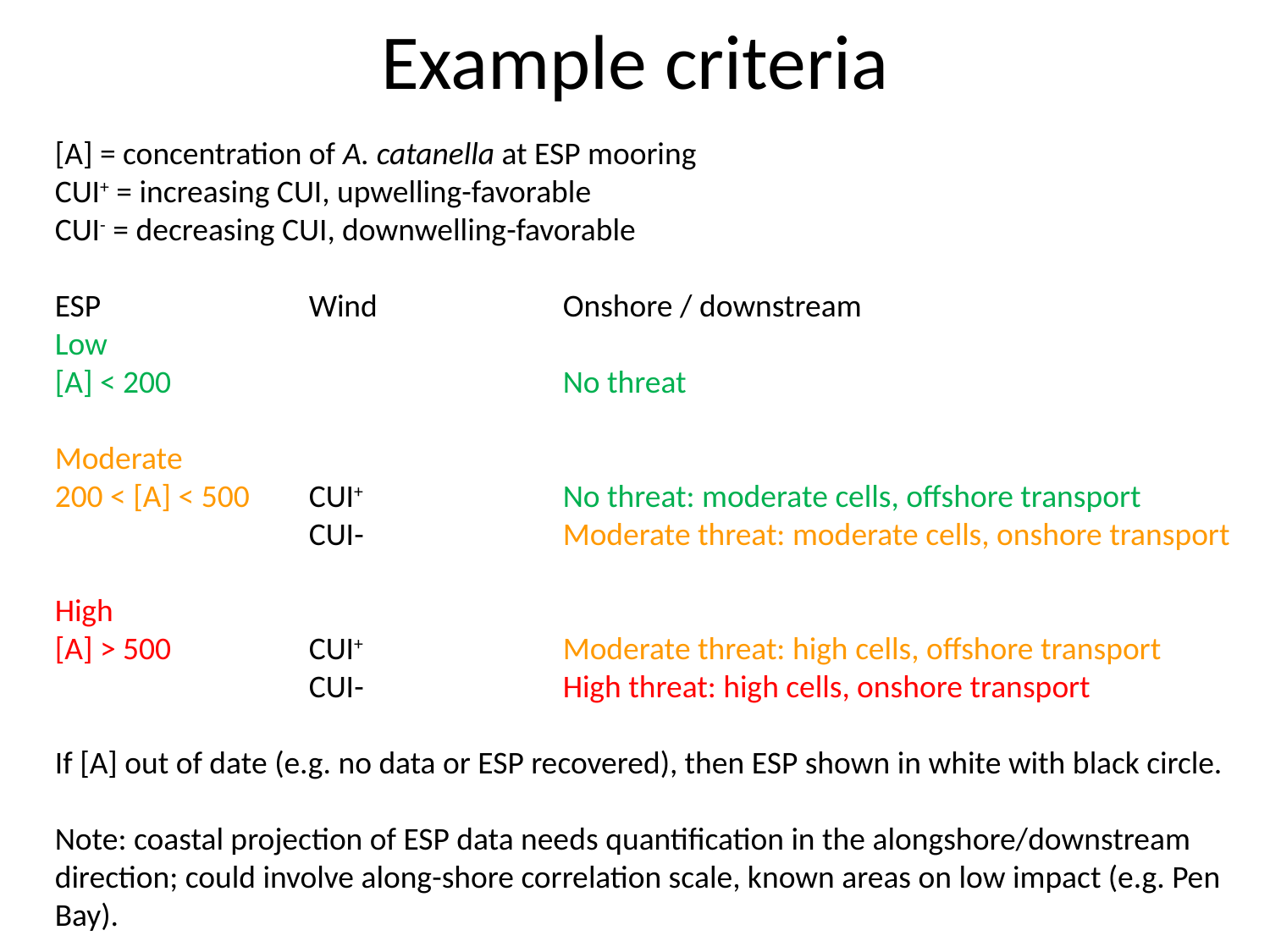

Example criteria
[A] = concentration of A. catanella at ESP mooring
CUI+ = increasing CUI, upwelling-favorable
CUI- = decreasing CUI, downwelling-favorable

ESP		Wind		Onshore / downstream
Low
[A] < 200				No threat

Moderate
200 < [A] < 500 	CUI+ 		No threat: moderate cells, offshore transport
		CUI-		Moderate threat: moderate cells, onshore transport

High
[A] > 500		CUI+ 		Moderate threat: high cells, offshore transport
		CUI-		High threat: high cells, onshore transport

If [A] out of date (e.g. no data or ESP recovered), then ESP shown in white with black circle.

Note: coastal projection of ESP data needs quantification in the alongshore/downstream direction; could involve along-shore correlation scale, known areas on low impact (e.g. Pen Bay).